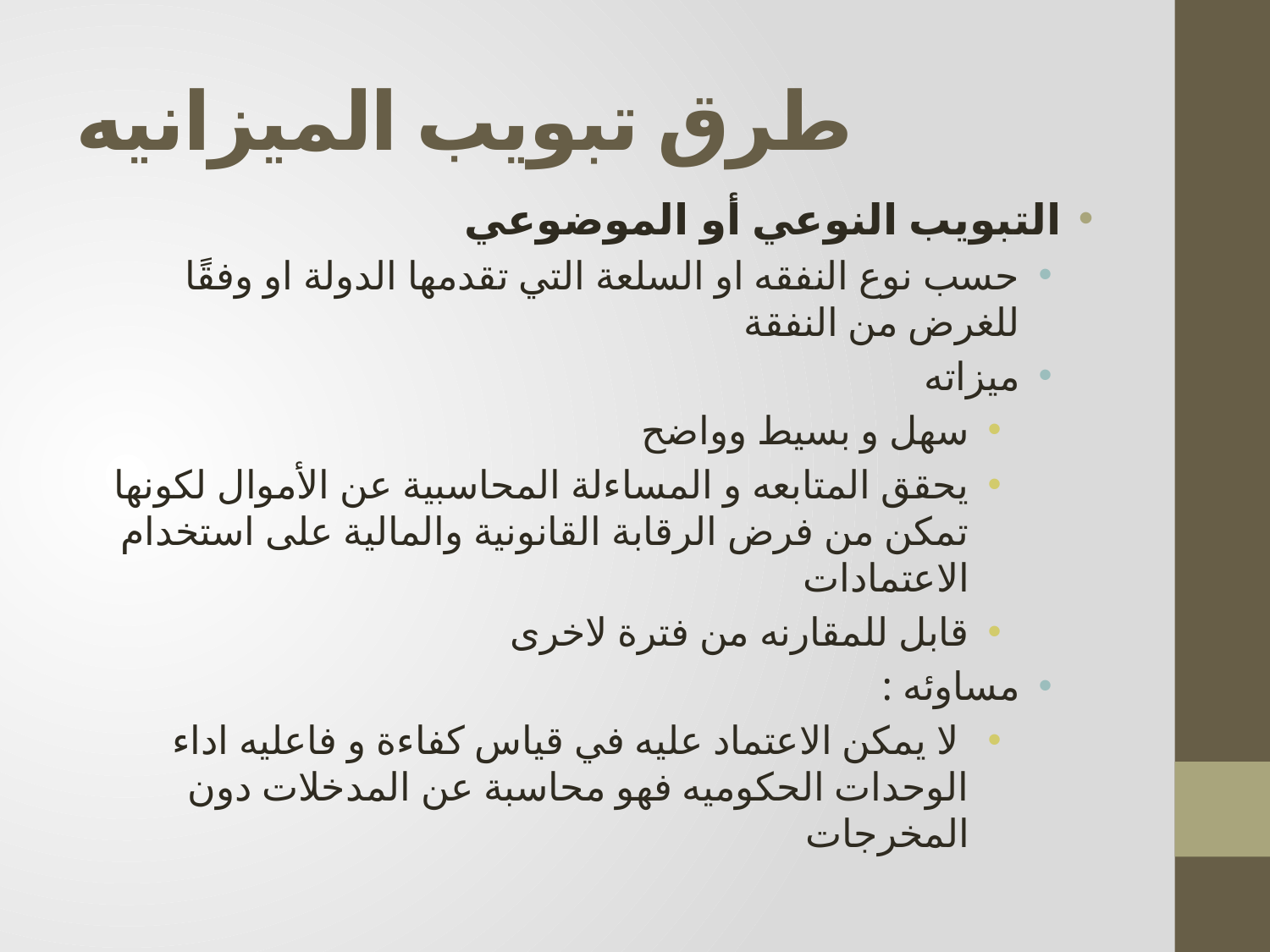

# طرق تبويب الميزانيه
التبويب النوعي أو الموضوعي
حسب نوع النفقه او السلعة التي تقدمها الدولة او وفقًا للغرض من النفقة
ميزاته
سهل و بسيط وواضح
يحقق المتابعه و المساءلة المحاسبية عن الأموال لكونها تمكن من فرض الرقابة القانونية والمالية على استخدام الاعتمادات
قابل للمقارنه من فترة لاخرى
مساوئه :
 لا يمكن الاعتماد عليه في قياس كفاءة و فاعليه اداء الوحدات الحكوميه فهو محاسبة عن المدخلات دون المخرجات